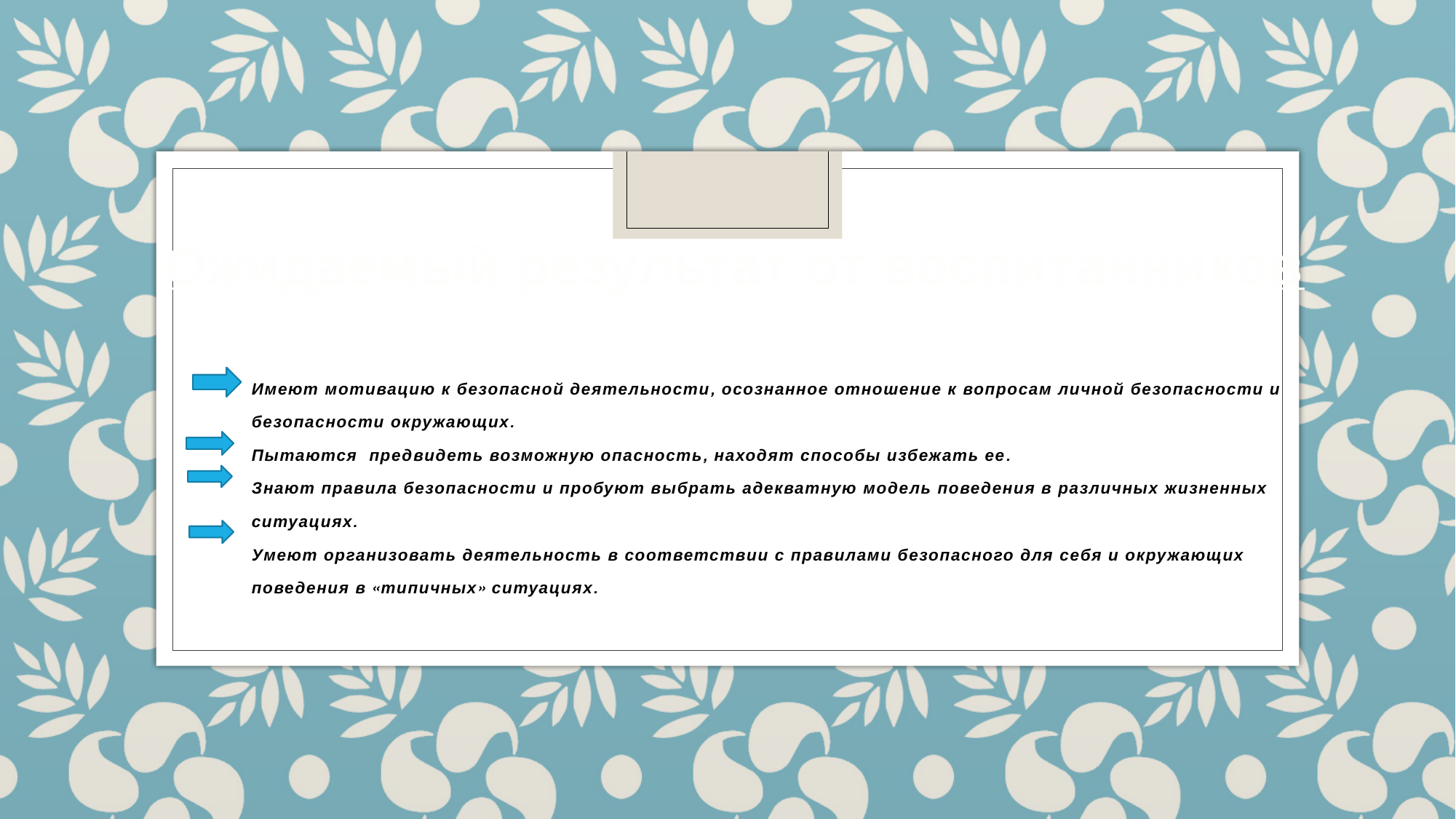

Ожидаемый результат от воспитанников
#

Имеют мотивацию к безопасной деятельности, осознанное отношение к вопросам личной безопасности и безопасности окружающих.
Пытаются  предвидеть возможную опасность, находят способы избежать ее.
Знают правила безопасности и пробуют выбрать адекватную модель поведения в различных жизненных ситуациях.
Умеют организовать деятельность в соответствии с правилами безопасного для себя и окружающих поведения в «типичных» ситуациях.